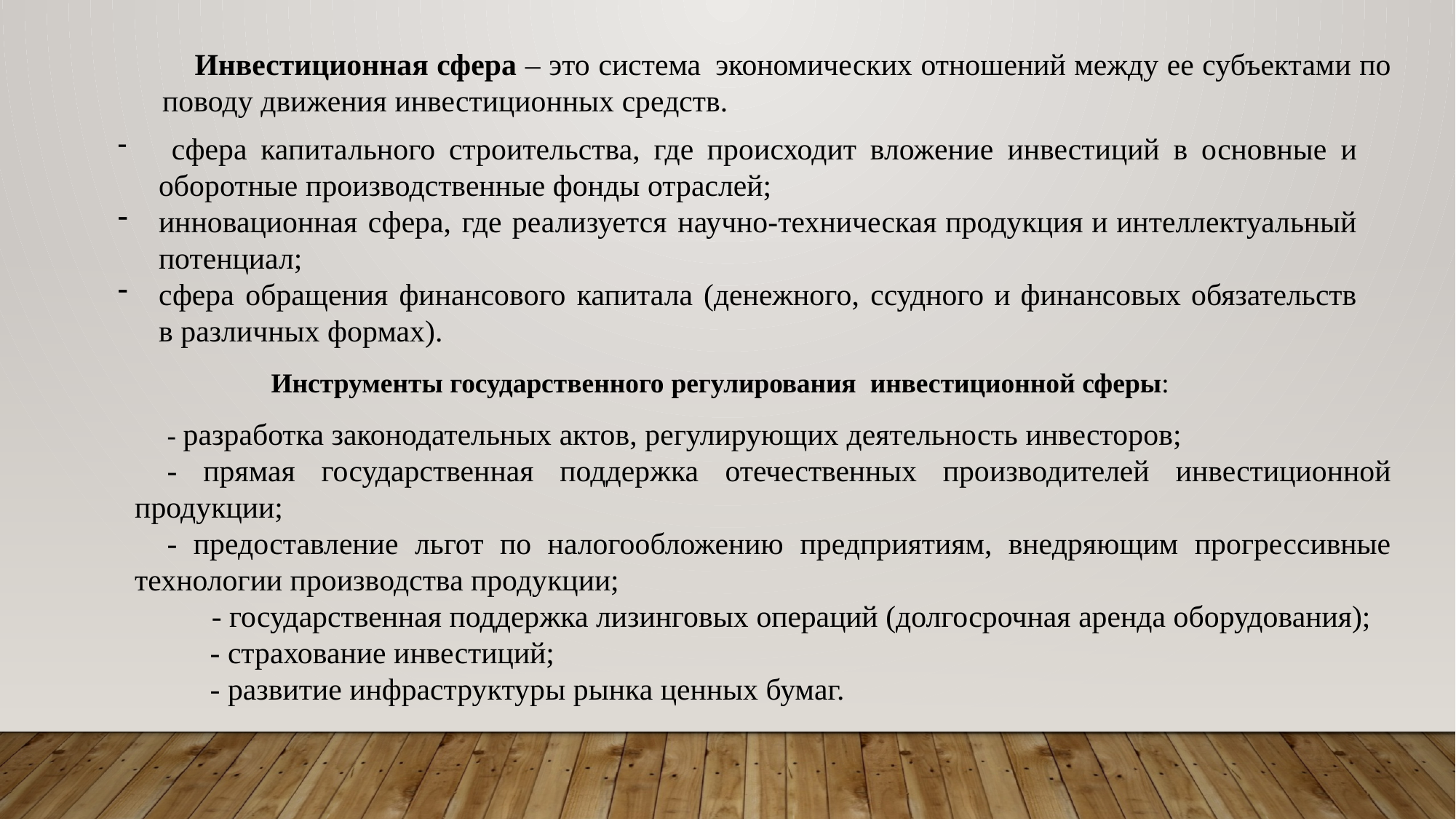

Инвестиционная сфера – это система экономических отношений между ее субъектами по поводу движения инвестиционных средств.
 сфера капитального строительства, где происходит вложение инвестиций в основные и оборотные производственные фонды отраслей;
инновационная сфера, где реализуется научно-техническая продукция и интеллектуальный потенциал;
сфера обращения финансового капитала (денежного, ссудного и финансовых обязательств в различных формах).
Инструменты государственного регулирования  инвестиционной сферы:
- разработка законодательных актов, регулирующих деятельность инвесторов;
- прямая государственная поддержка отечественных производителей инвестиционной продукции;
- предоставление льгот по налогообложению предприятиям, внедряющим прогрессивные технологии производства продукции;
- государственная поддержка лизинговых операций (долгосрочная аренда оборудования);
- страхование инвестиций;
- развитие инфраструктуры рынка ценных бумаг.